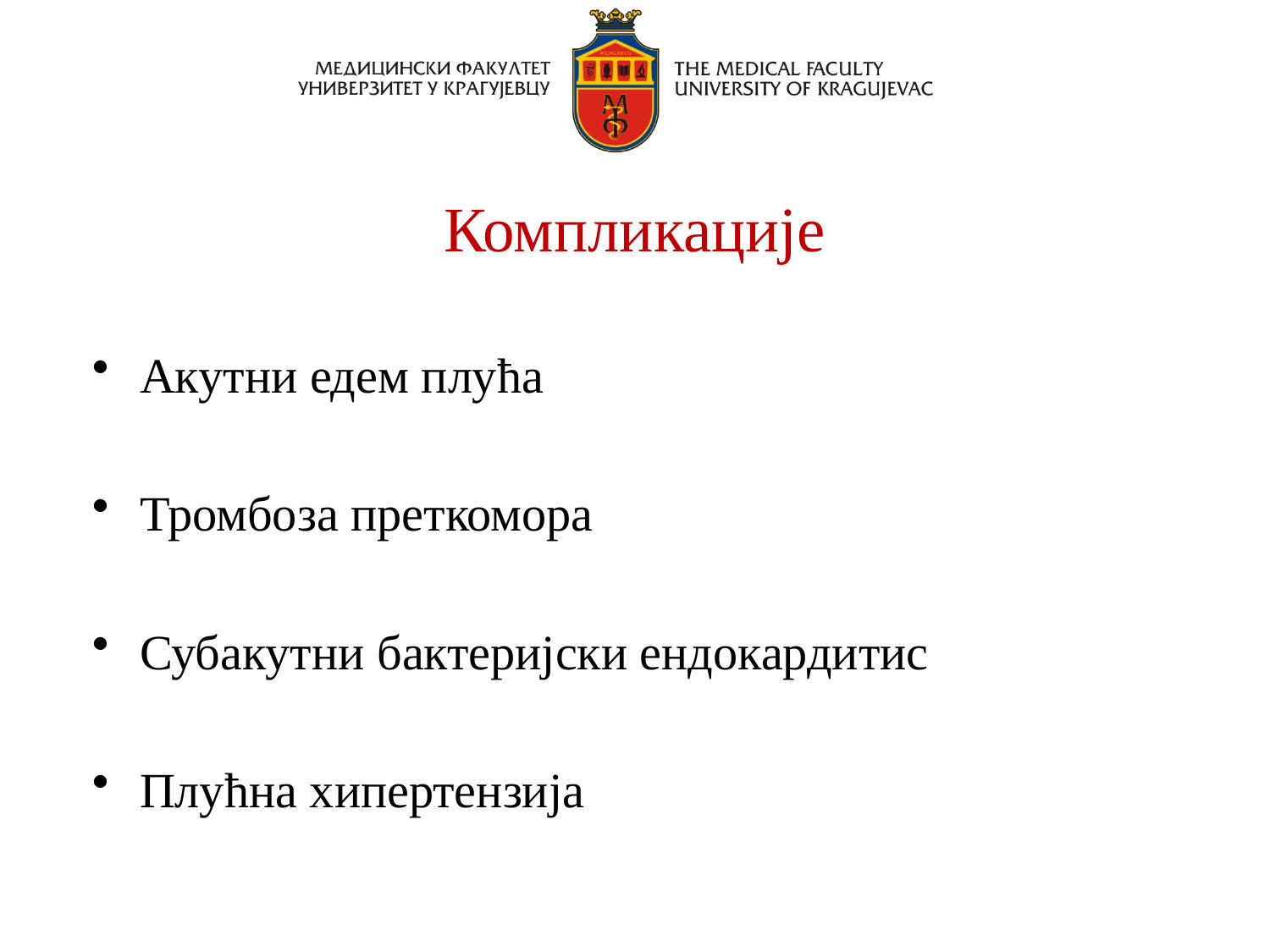

# Компликације
Акутни едем плућа

Тромбоза преткомора

Субакутни бактеријски ендокардитис

Плућна хипертензија